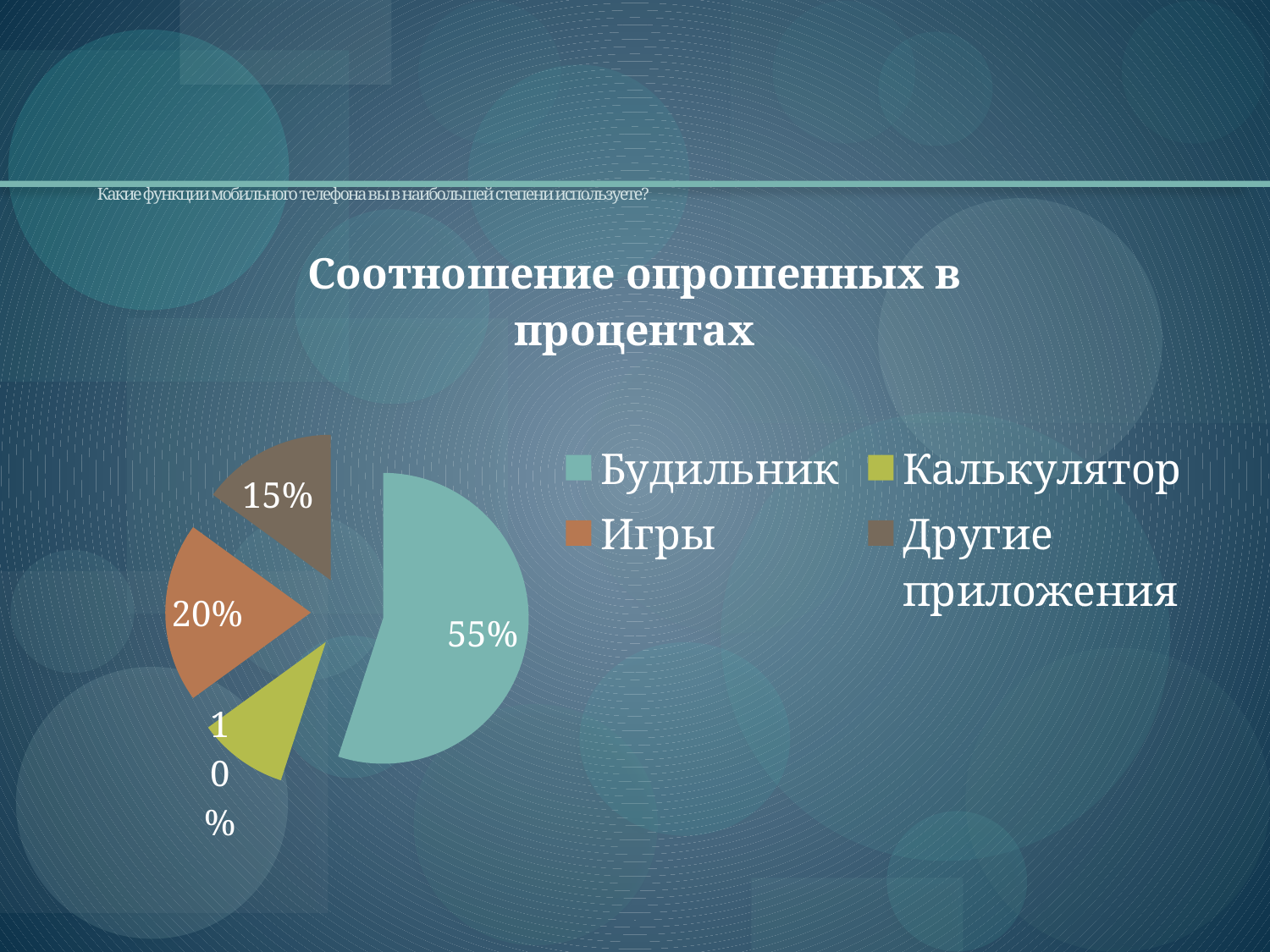

# Какие функции мобильного телефона вы в наибольшей степени используете?

### Chart:

| Category | Соотношение опрошенных в процентах |
|---|---|
| Будильник | 55.0 |
| Калькулятор | 10.0 |
| Игры | 20.0 |
| Другие приложения | 15.0 |